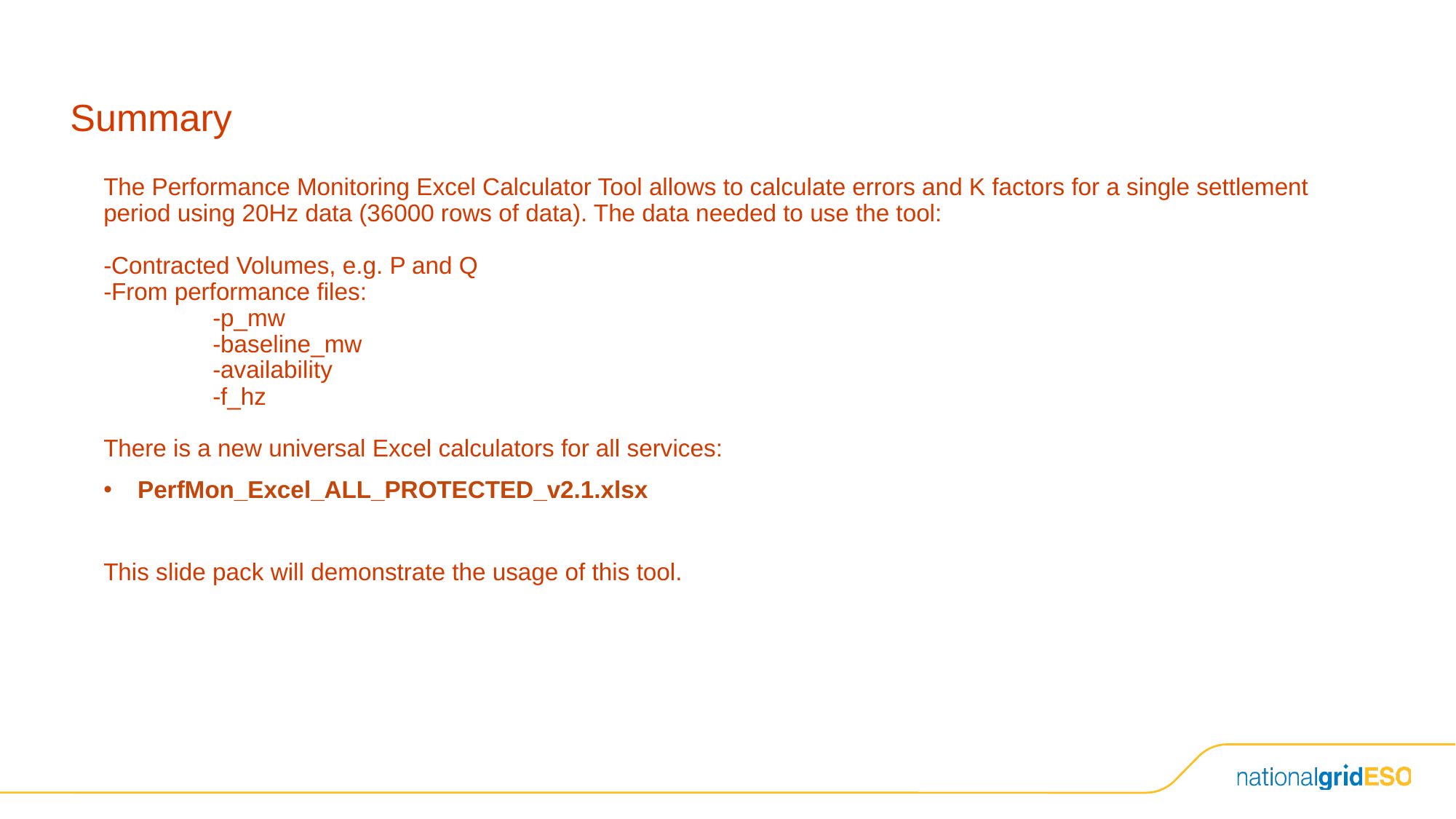

# Summary
The Performance Monitoring Excel Calculator Tool allows to calculate errors and K factors for a single settlement period using 20Hz data (36000 rows of data). The data needed to use the tool:
-Contracted Volumes, e.g. P and Q
-From performance files:
	-p_mw
	-baseline_mw
	-availability
	-f_hz
There is a new universal Excel calculators for all services:
PerfMon_Excel_ALL_PROTECTED_v2.1.xlsx

This slide pack will demonstrate the usage of this tool.